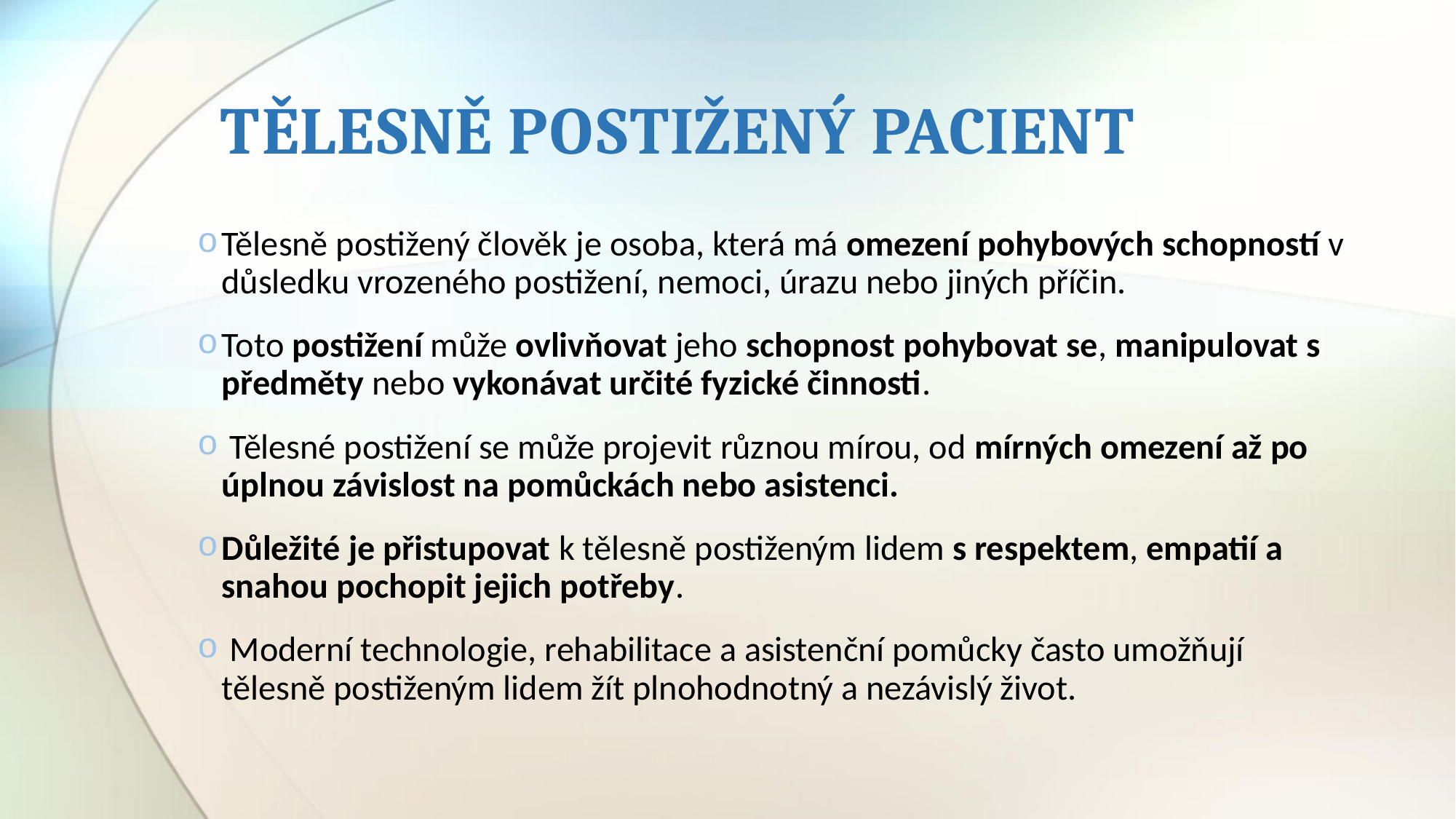

# TĚLESNĚ POSTIŽENÝ PACIENT
Tělesně postižený člověk je osoba, která má omezení pohybových schopností v důsledku vrozeného postižení, nemoci, úrazu nebo jiných příčin.
Toto postižení může ovlivňovat jeho schopnost pohybovat se, manipulovat s předměty nebo vykonávat určité fyzické činnosti.
 Tělesné postižení se může projevit různou mírou, od mírných omezení až po úplnou závislost na pomůckách nebo asistenci.
Důležité je přistupovat k tělesně postiženým lidem s respektem, empatií a snahou pochopit jejich potřeby.
 Moderní technologie, rehabilitace a asistenční pomůcky často umožňují tělesně postiženým lidem žít plnohodnotný a nezávislý život.